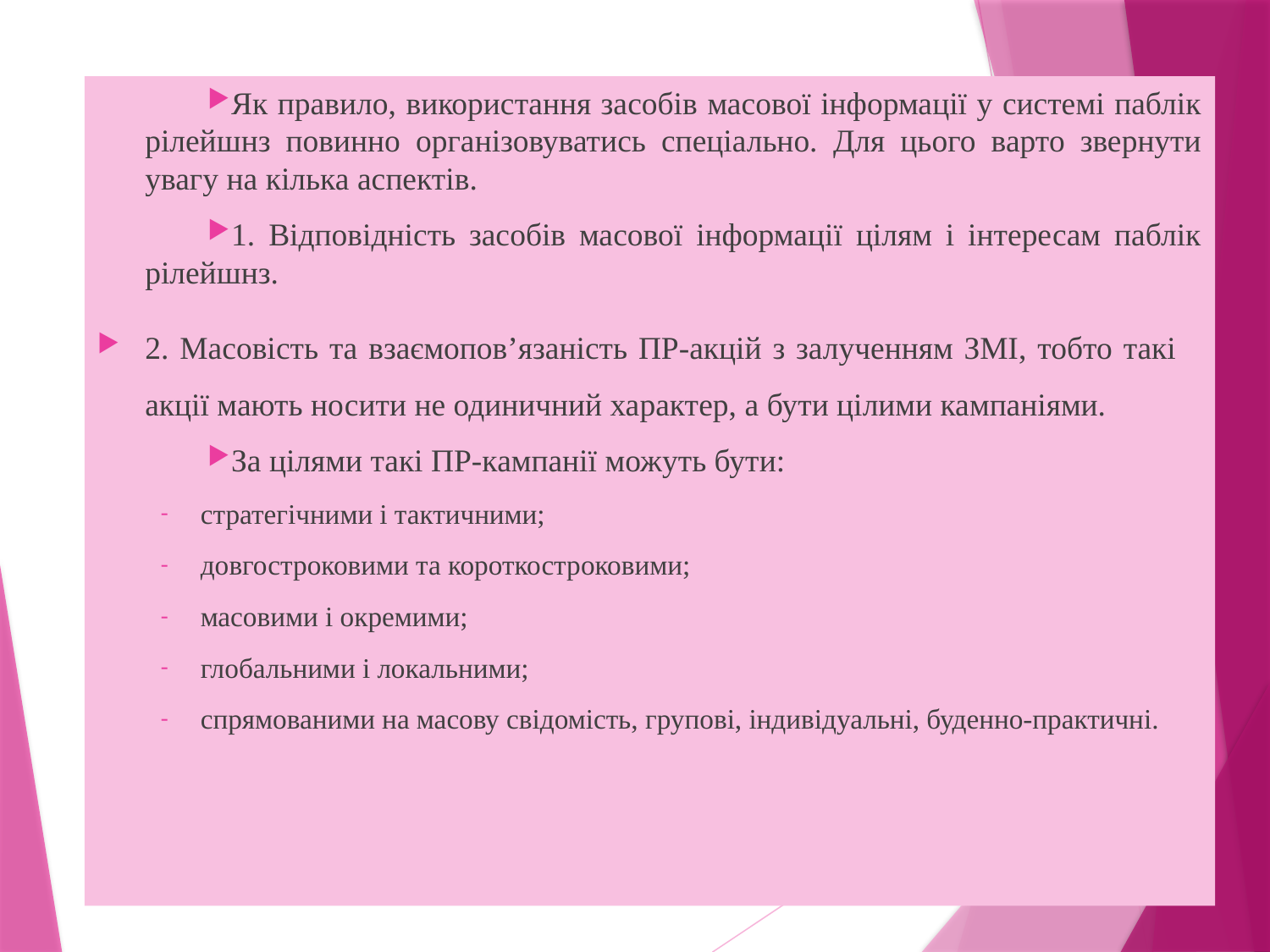

Як правило, використання засобів масової інформації у системі паблік рілейшнз повинно організовуватись спеціально. Для цього варто звернути увагу на кілька аспектів.
1. Відповідність засобів масової інформації цілям і інтересам паблік рілейшнз.
2. Масовість та взаємопов’язаність ПР-акцій з залученням ЗМІ, тобто такі акції мають носити не одиничний характер, а бути цілими кампаніями.
За цілями такі ПР-кампанії можуть бути:
стратегічними і тактичними;
довгостроковими та короткостроковими;
масовими і окремими;
глобальними і локальними;
спрямованими на масову свідомість, групові, індивідуальні, буденно-практичні.